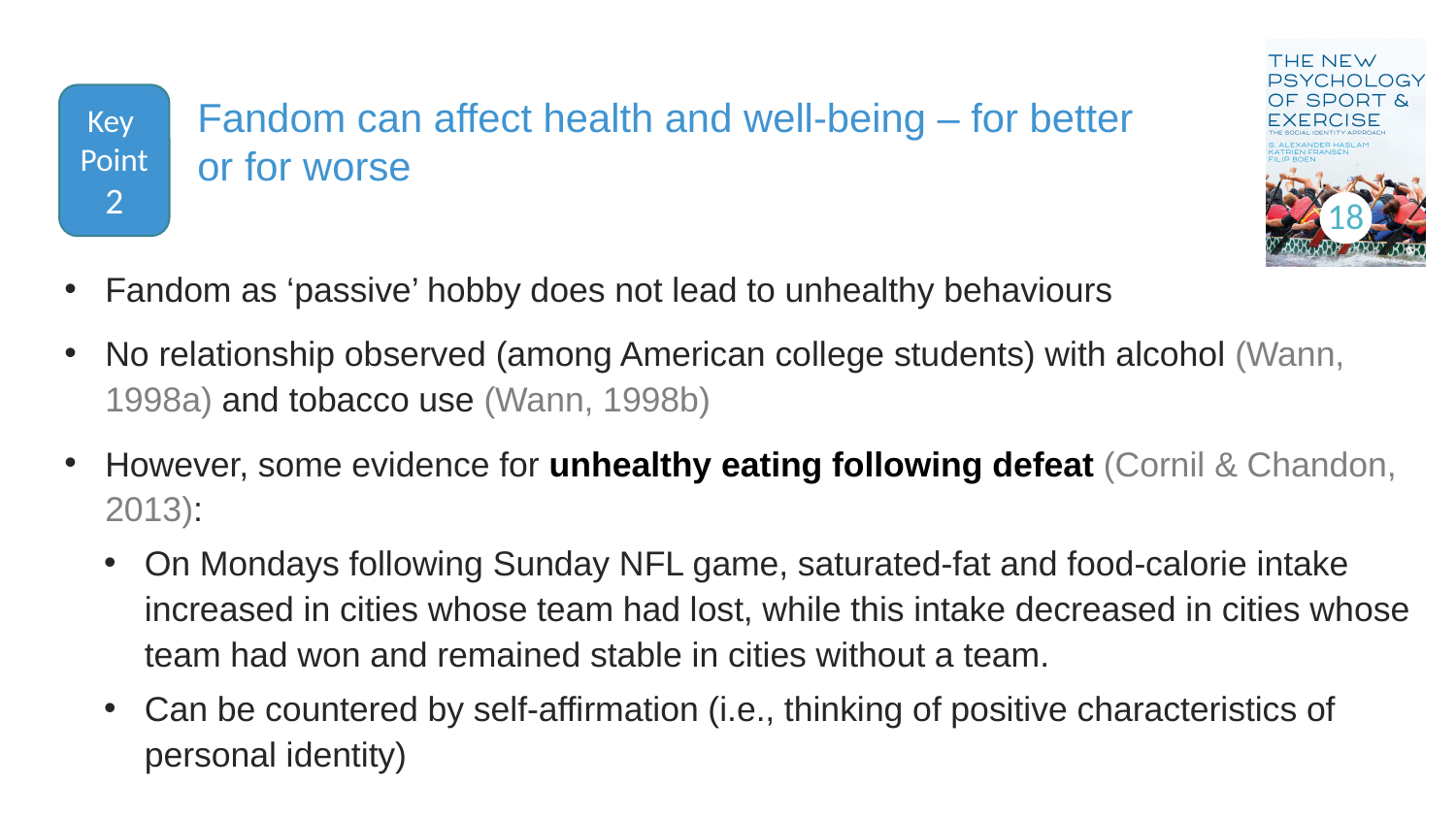

18
Key
Point
2
Fandom can affect health and well-being – for better or for worse
Fandom as ‘passive’ hobby does not lead to unhealthy behaviours
No relationship observed (among American college students) with alcohol (Wann, 1998a) and tobacco use (Wann, 1998b)
However, some evidence for unhealthy eating following defeat (Cornil & Chandon, 2013):
On Mondays following Sunday NFL game, saturated-fat and food-calorie intake increased in cities whose team had lost, while this intake decreased in cities whose team had won and remained stable in cities without a team.
Can be countered by self-affirmation (i.e., thinking of positive characteristics of personal identity)